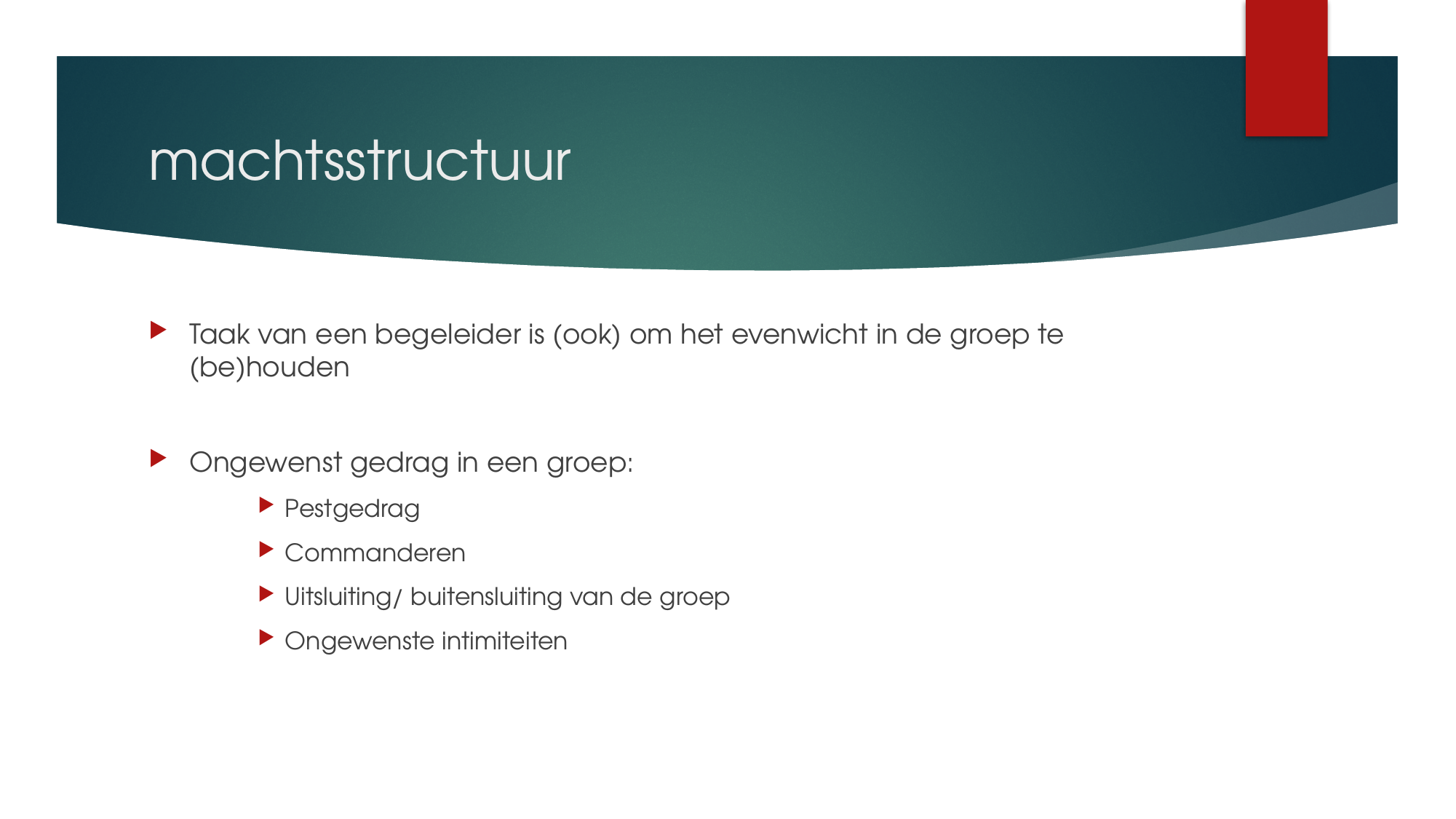

# machtsstructuur
Taak van een begeleider is (ook) om het evenwicht in de groep te (be)houden

Ongewenst gedrag in een groep:
Pestgedrag
Commanderen
Uitsluiting/ buitensluiting van de groep
Ongewenste intimiteiten